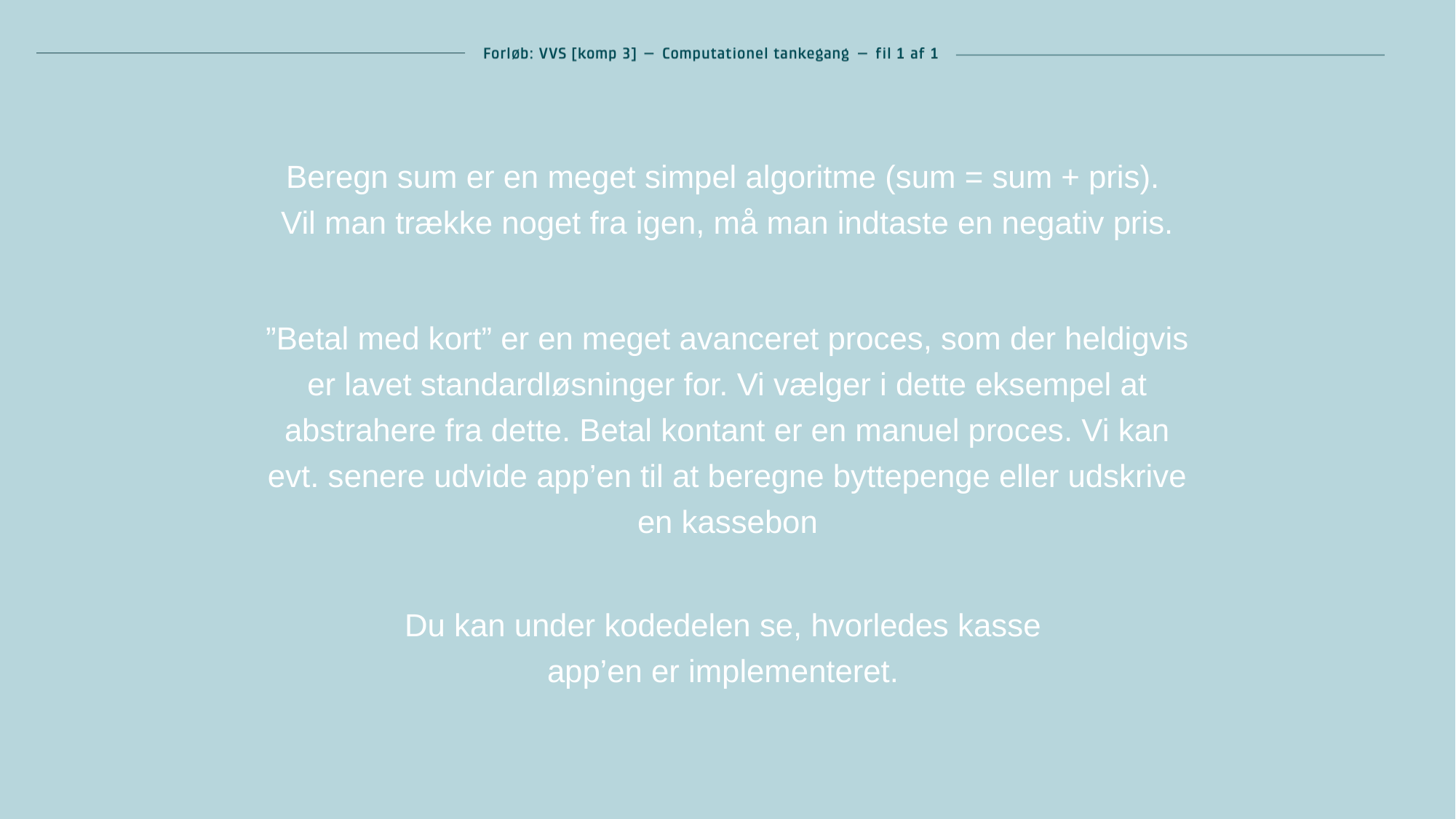

Beregn sum er en meget simpel algoritme (sum = sum + pris).
Vil man trække noget fra igen, må man indtaste en negativ pris.

”Betal med kort” er en meget avanceret proces, som der heldigvis er lavet standardløsninger for. Vi vælger i dette eksempel at abstrahere fra dette. Betal kontant er en manuel proces. Vi kan evt. senere udvide app’en til at beregne byttepenge eller udskrive en kassebon

Du kan under kodedelen se, hvorledes kasse
app’en er implementeret.